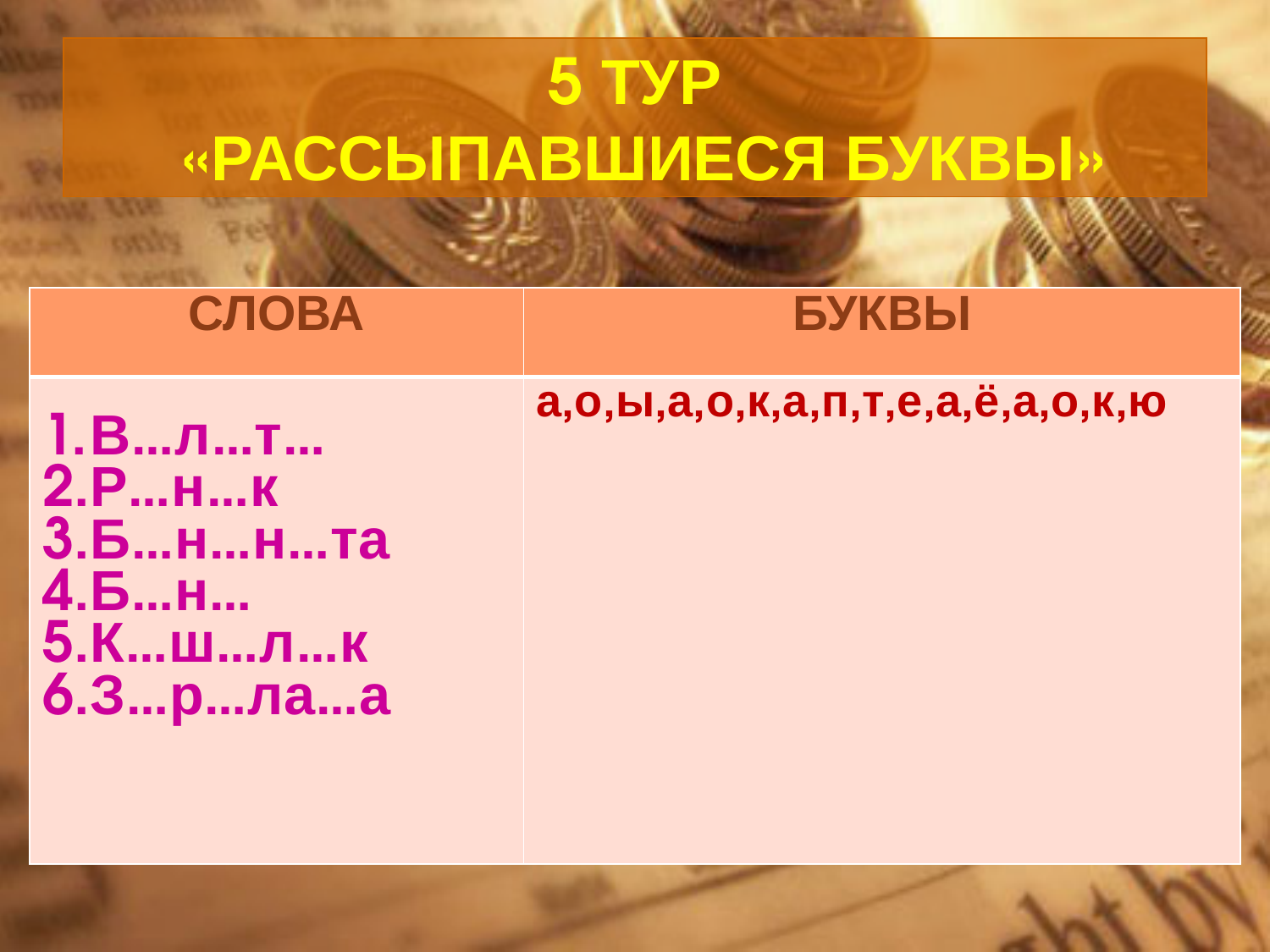

# 5 ТУР «РАССЫПАВШИЕСЯ БУКВЫ»
| СЛОВА | БУКВЫ |
| --- | --- |
| В…л…т… Р…н…к Б…н…н…та Б…н… К…ш…л…к З…р…ла…а | а,о,ы,а,о,к,а,п,т,е,а,ё,а,о,к,ю |